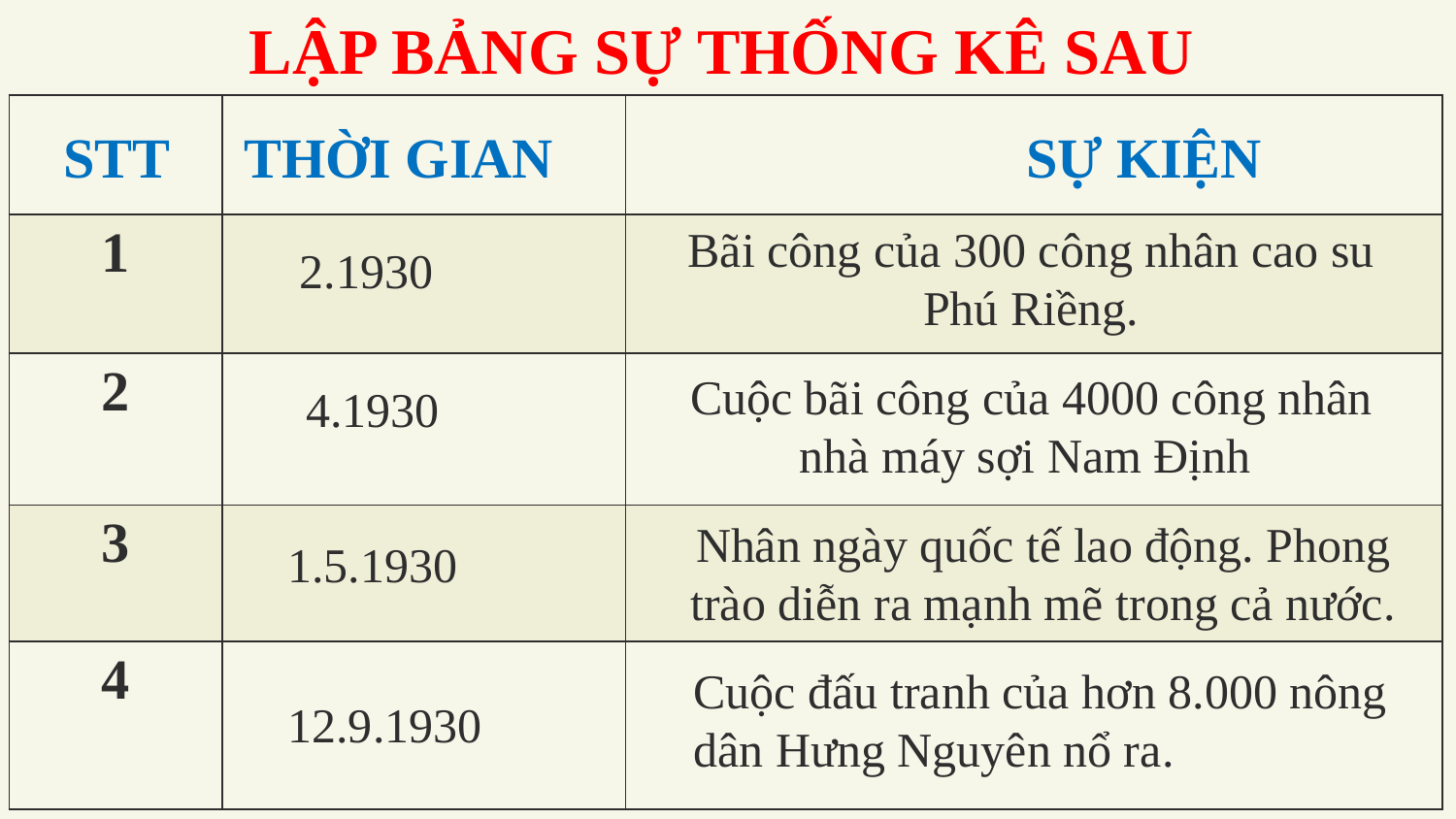

LẬP BẢNG SỰ THỐNG KÊ SAU
|  |  |  |
| --- | --- | --- |
| 1 |  |  |
| 2 |  |  |
| 3 |  |  |
| 4 |  |  |
STT
THỜI GIAN
SỰ KIỆN
Bãi công của 300 công nhân cao su Phú Riềng.
2.1930
Cuộc bãi công của 4000 công nhân nhà máy sợi Nam Định
4.1930
Nhân ngày quốc tế lao động. Phong trào diễn ra mạnh mẽ trong cả nước.
1.5.1930
Cuộc đấu tranh của hơn 8.000 nông dân Hưng Nguyên nổ ra.
12.9.1930